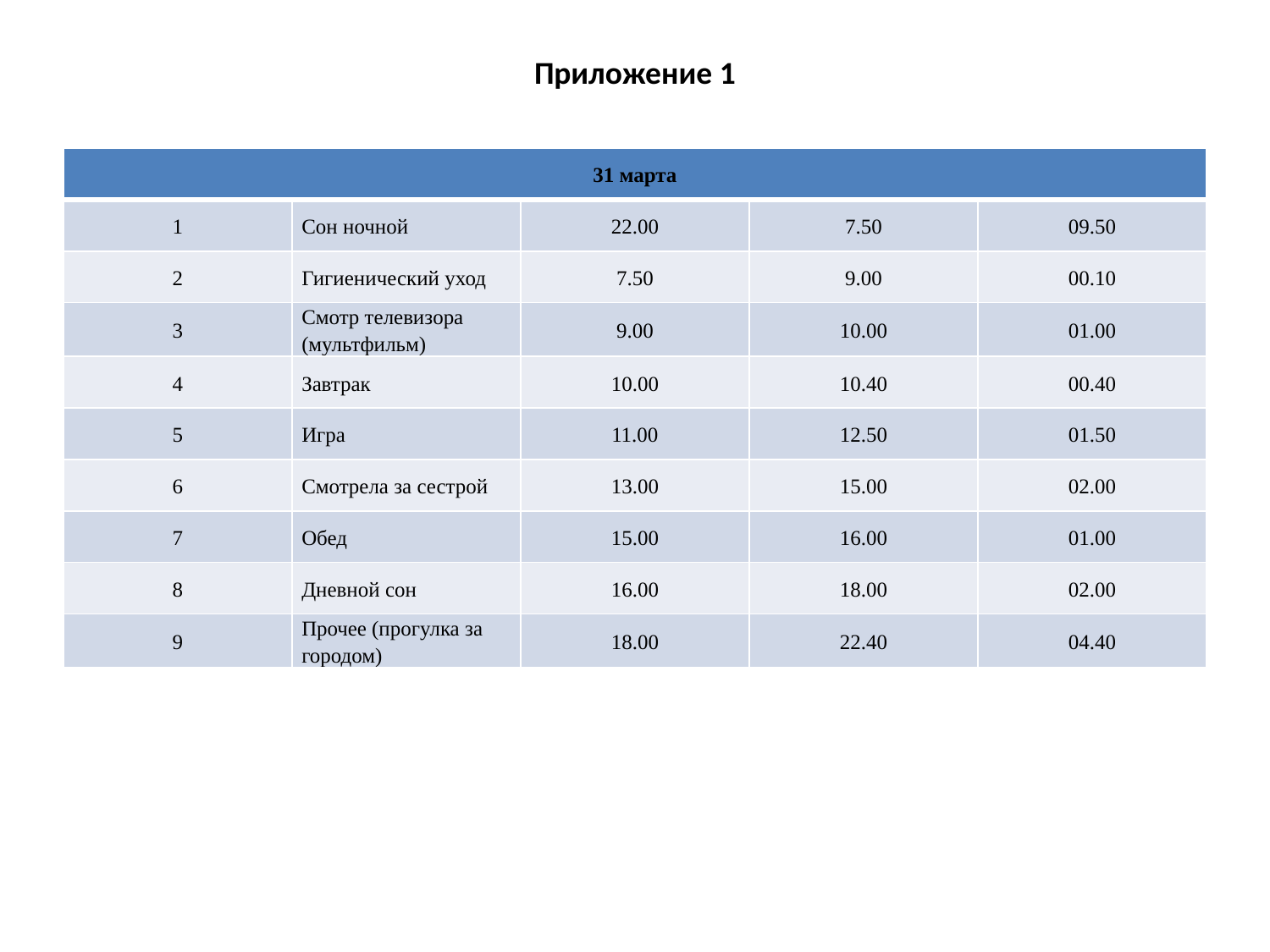

# Приложение 1
| 31 марта |  |  |  |  |
| --- | --- | --- | --- | --- |
| 1 | Сон ночной | 22.00 | 7.50 | 09.50 |
| 2 | Гигиенический уход | 7.50 | 9.00 | 00.10 |
| 3 | Смотр телевизора (мультфильм) | 9.00 | 10.00 | 01.00 |
| 4 | Завтрак | 10.00 | 10.40 | 00.40 |
| 5 | Игра | 11.00 | 12.50 | 01.50 |
| 6 | Смотрела за сестрой | 13.00 | 15.00 | 02.00 |
| 7 | Обед | 15.00 | 16.00 | 01.00 |
| 8 | Дневной сон | 16.00 | 18.00 | 02.00 |
| 9 | Прочее (прогулка за городом) | 18.00 | 22.40 | 04.40 |